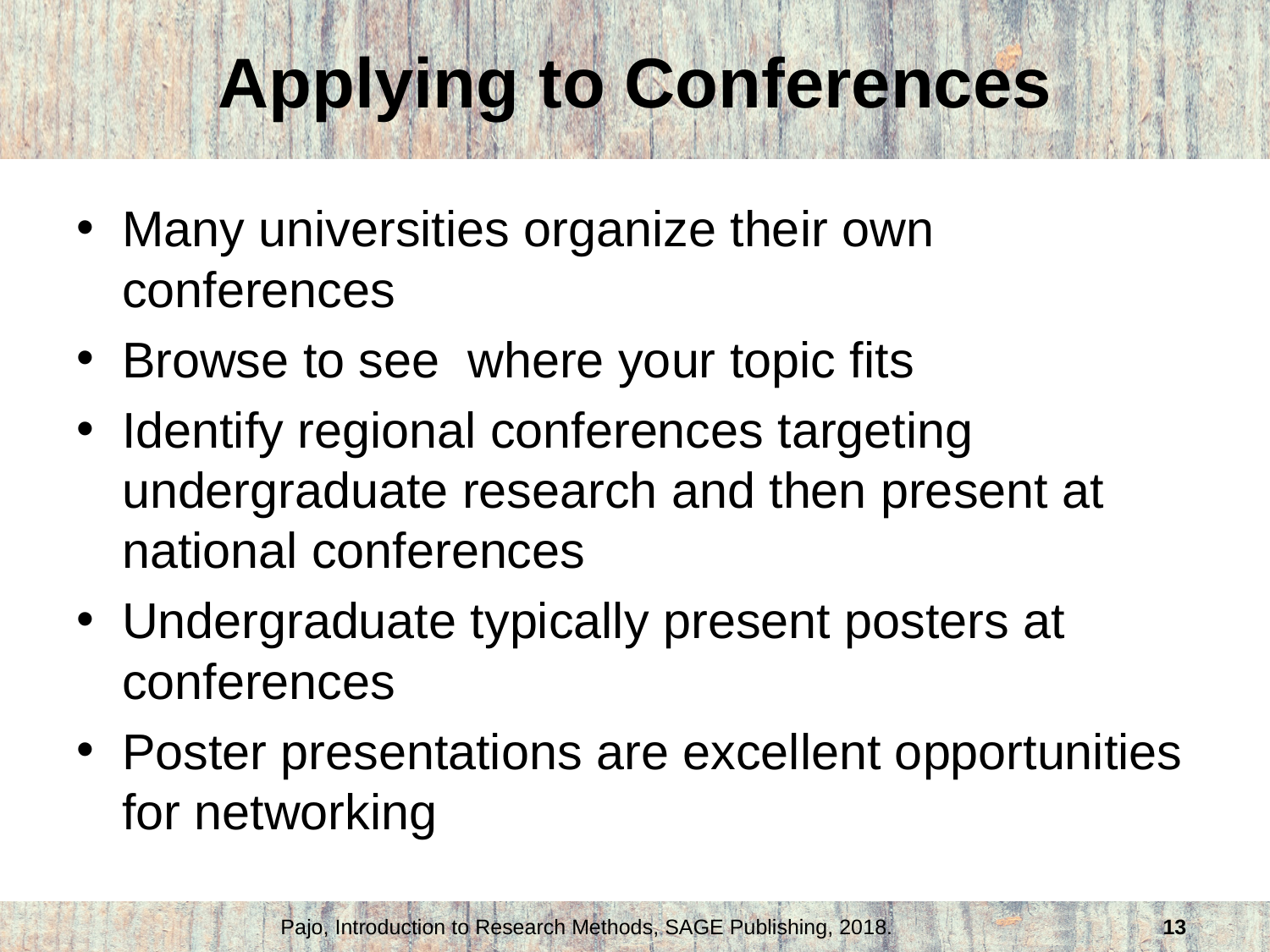

# Applying to Conferences
Many universities organize their own conferences
Browse to see  where your topic fits
Identify regional conferences targeting undergraduate research and then present at national conferences
Undergraduate typically present posters at conferences
Poster presentations are excellent opportunities for networking
Pajo, Introduction to Research Methods, SAGE Publishing, 2018.
13